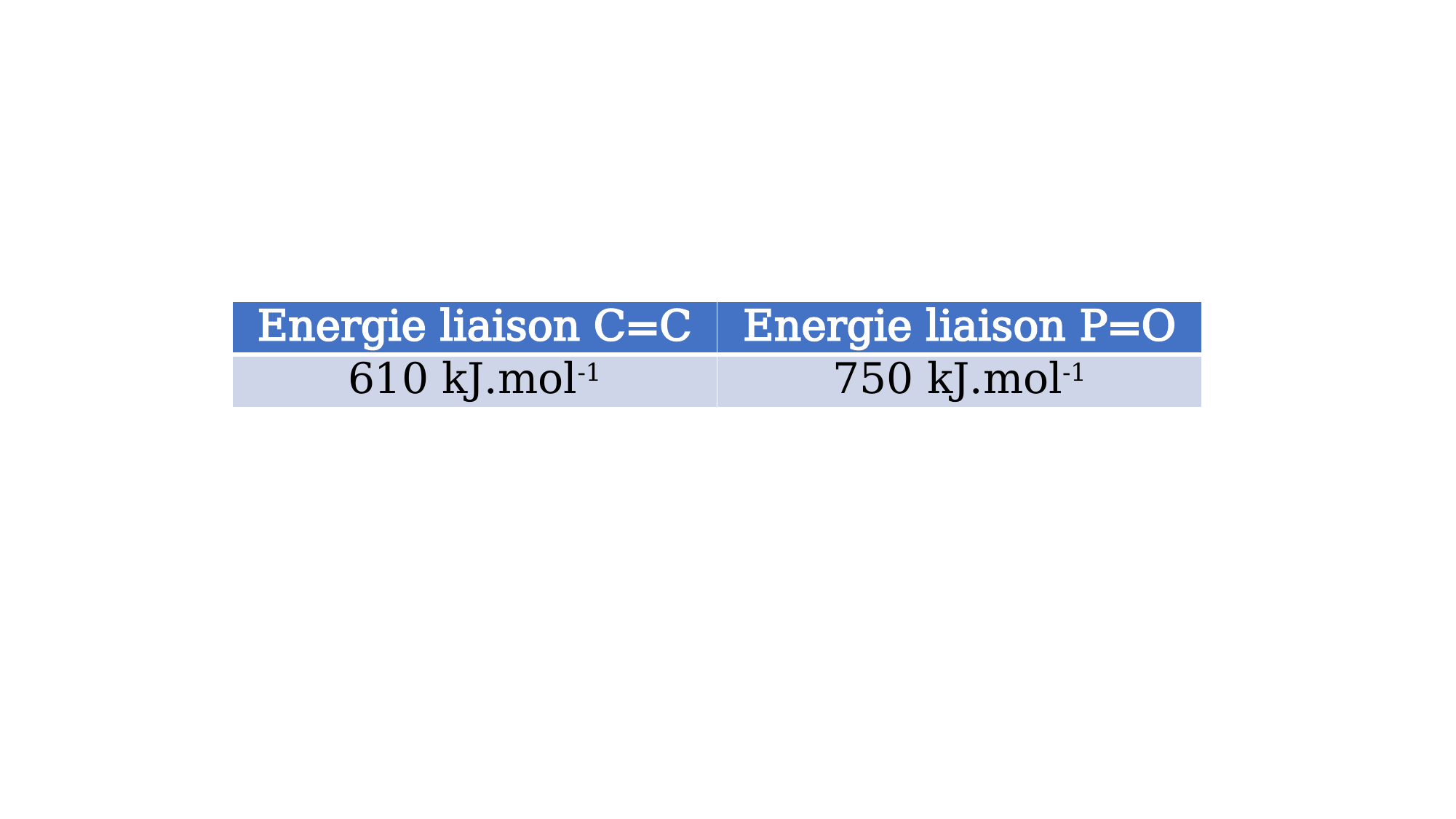

| Energie liaison C=C | Energie liaison P=O |
| --- | --- |
| 610 kJ.mol-1 | 750 kJ.mol-1 |